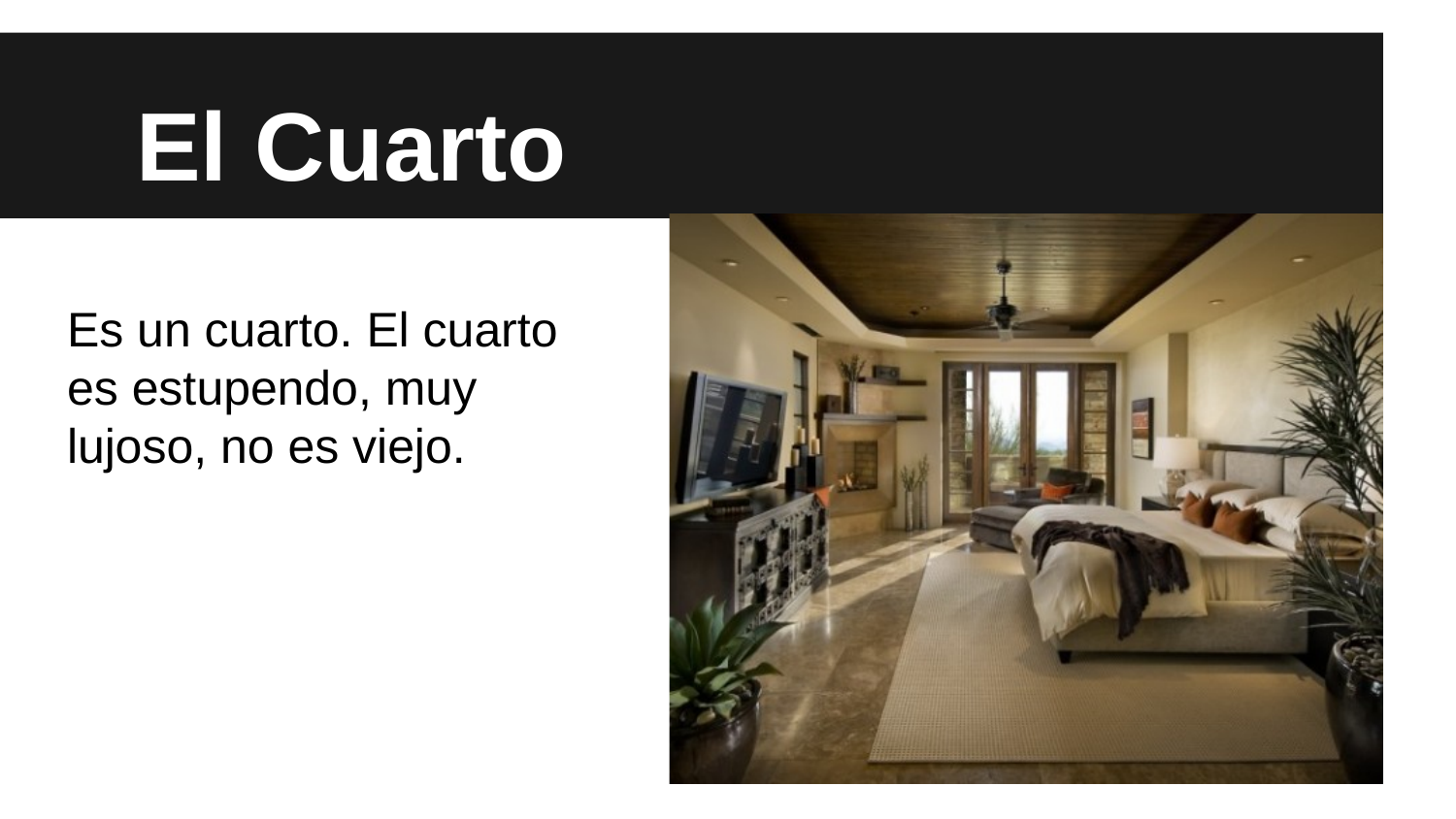

# El Cuarto

Es un cuarto. El cuarto es estupendo, muy lujoso, no es viejo.